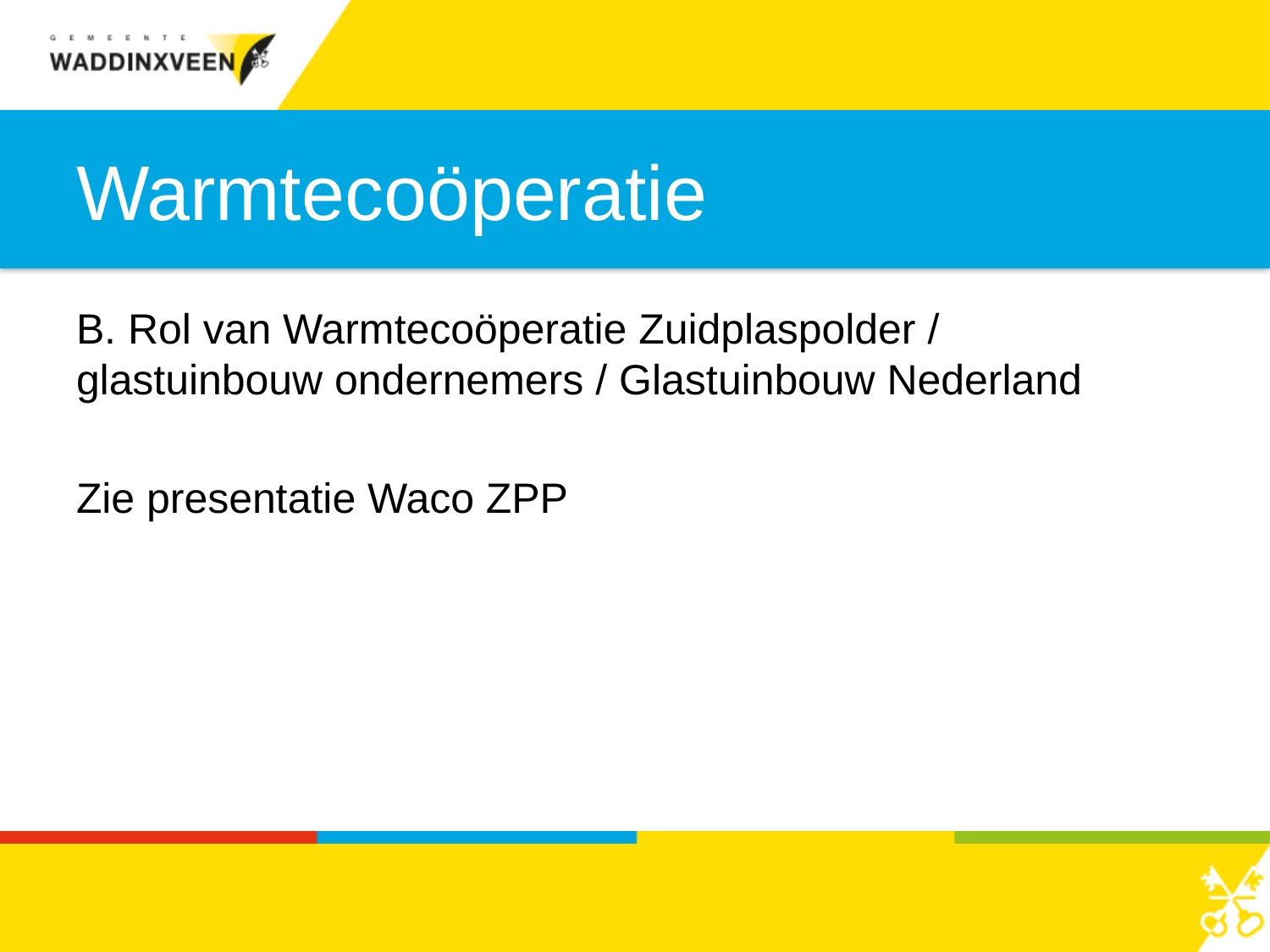

# Warmtecoöperatie
B. Rol van Warmtecoöperatie Zuidplaspolder / glastuinbouw ondernemers / Glastuinbouw Nederland

Zie presentatie Waco ZPP